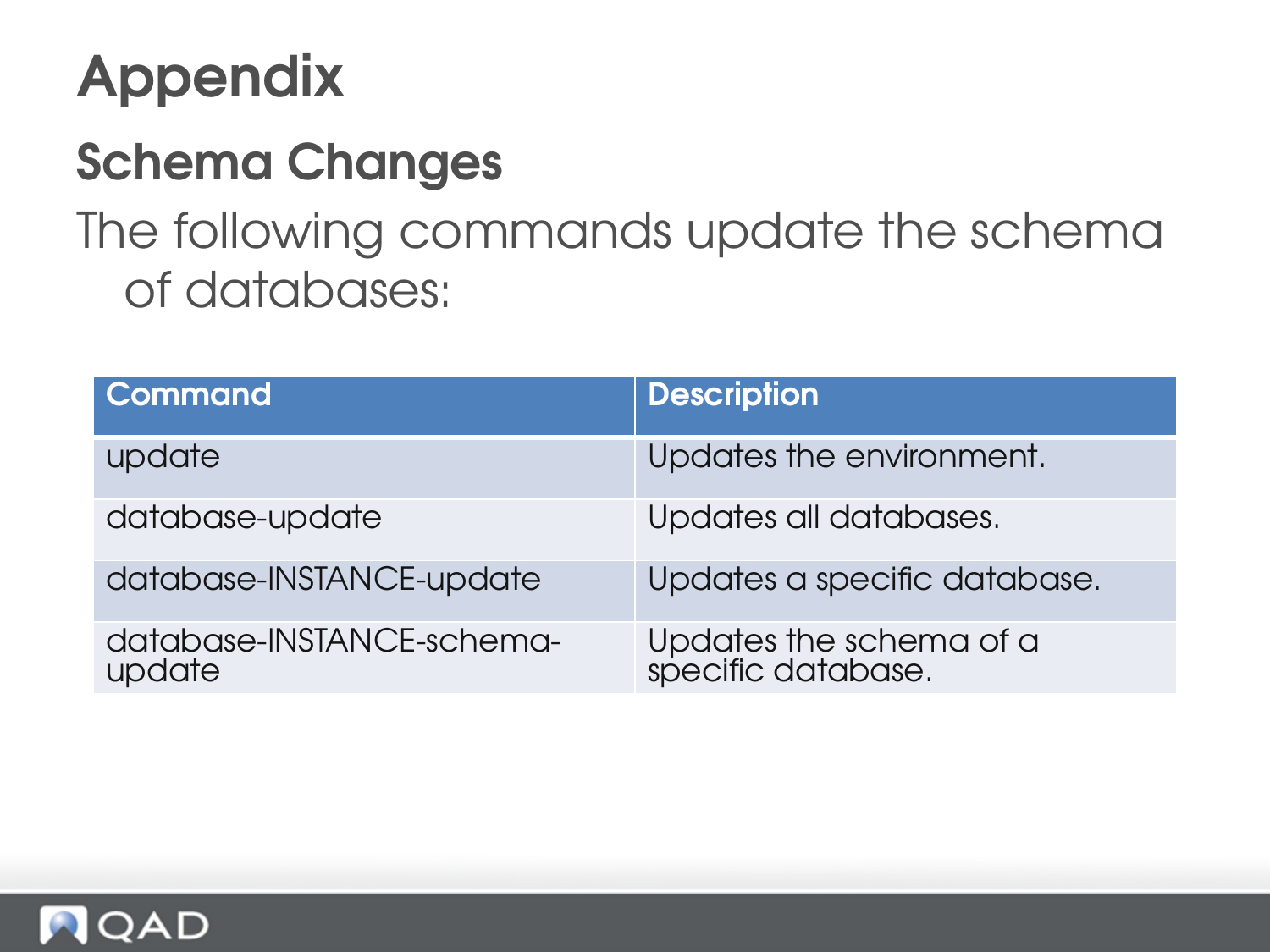

# Appendix
Schema Changes
The following commands update the schema of databases:
| Command | Description |
| --- | --- |
| update | Updates the environment. |
| database-update | Updates all databases. |
| database-INSTANCE-update | Updates a specific database. |
| database-INSTANCE-schema-update | Updates the schema of a specific database. |